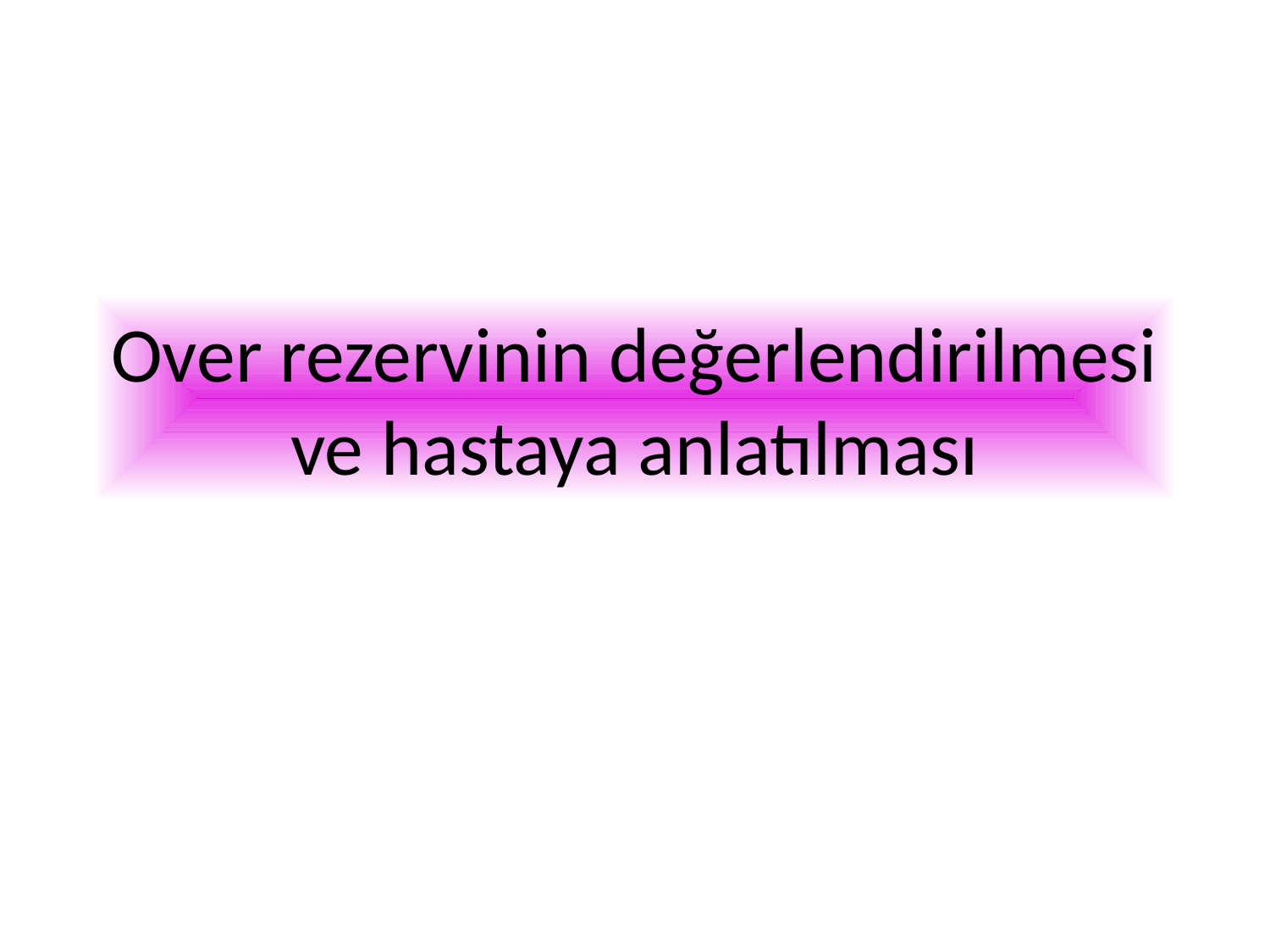

# Over rezervinin değerlendirilmesi ve hastaya anlatılması